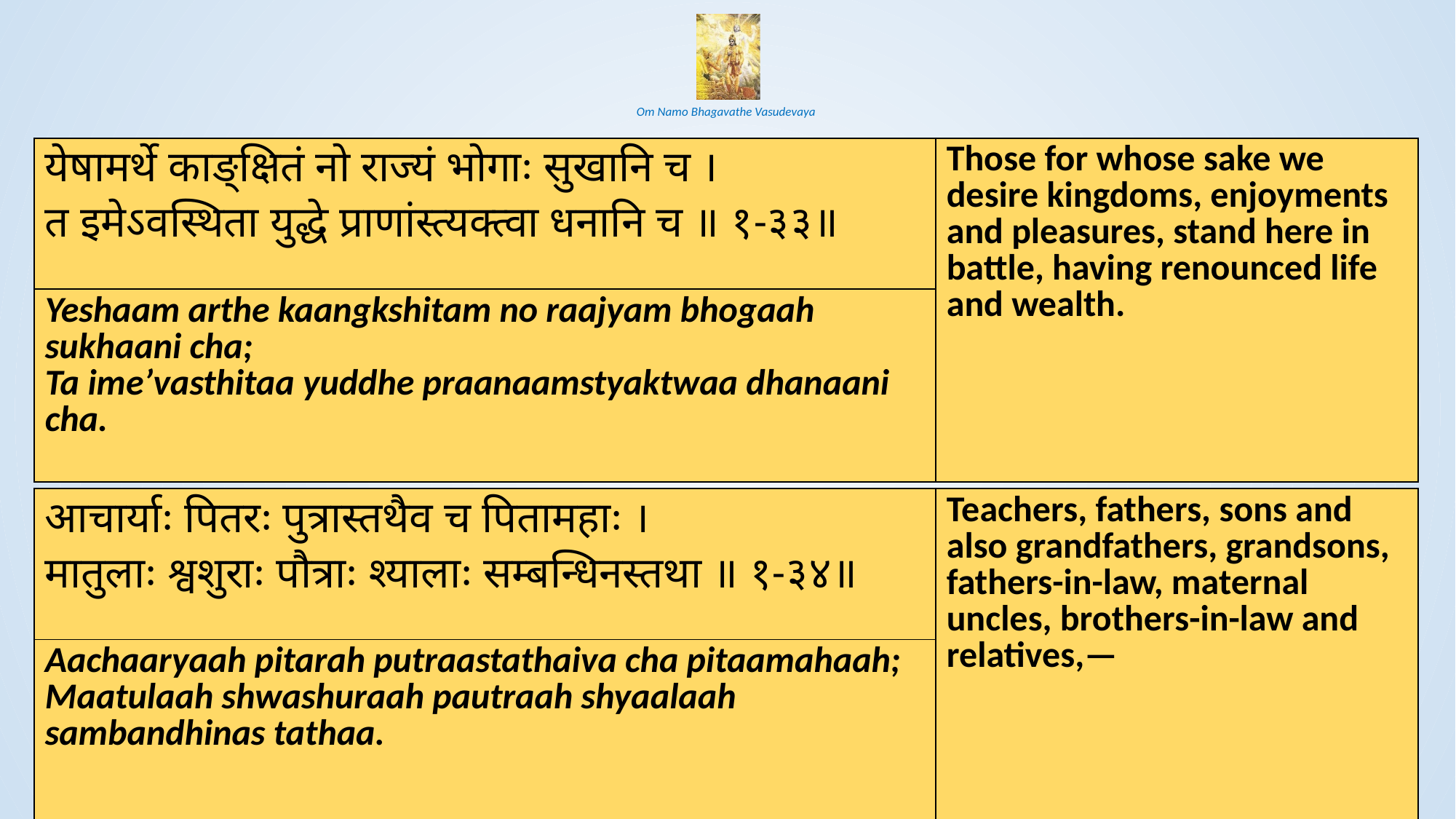

# Om Namo Bhagavathe Vasudevaya
| येषामर्थे काङ्क्षितं नो राज्यं भोगाः सुखानि च । त इमेऽवस्थिता युद्धे प्राणांस्त्यक्त्वा धनानि च ॥ १-३३॥ | Those for whose sake we desire kingdoms, enjoyments and pleasures, stand here in battle, having renounced life and wealth. |
| --- | --- |
| Yeshaam arthe kaangkshitam no raajyam bhogaah sukhaani cha; Ta ime’vasthitaa yuddhe praanaamstyaktwaa dhanaani cha. |  |
| आचार्याः पितरः पुत्रास्तथैव च पितामहाः । मातुलाः श्वशुराः पौत्राः श्यालाः सम्बन्धिनस्तथा ॥ १-३४॥ | Teachers, fathers, sons and also grandfathers, grandsons, fathers-in-law, maternal uncles, brothers-in-law and relatives,— |
| --- | --- |
| Aachaaryaah pitarah putraastathaiva cha pitaamahaah; Maatulaah shwashuraah pautraah shyaalaah sambandhinas tathaa. |  |